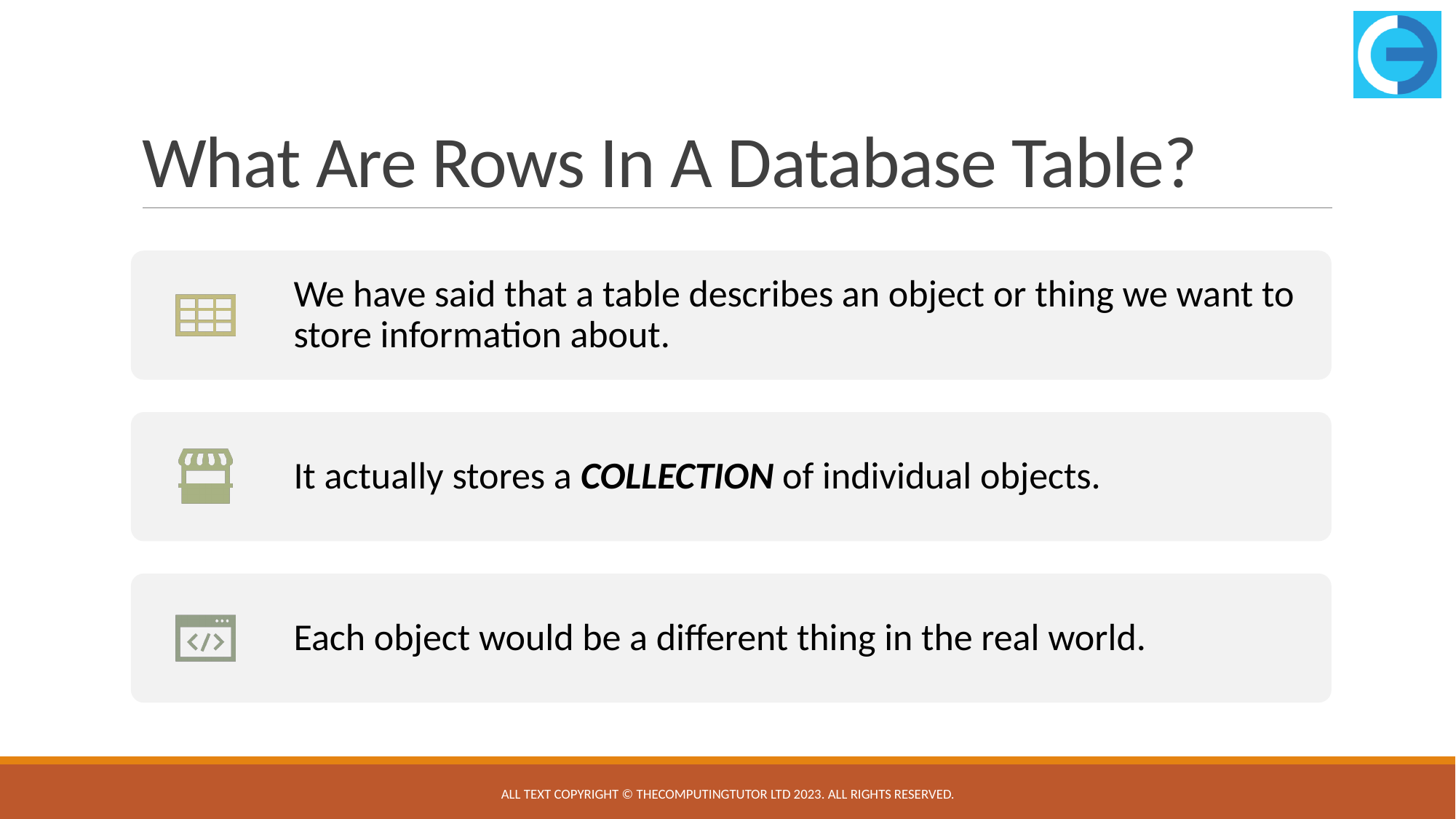

# What Are Rows In A Database Table?
We have said that a table describes an object or thing we want to store information about.
It actually stores a COLLECTION of individual objects.
Each object would be a different thing in the real world.
All text copyright © TheComputingTutor Ltd 2023. All rights Reserved.